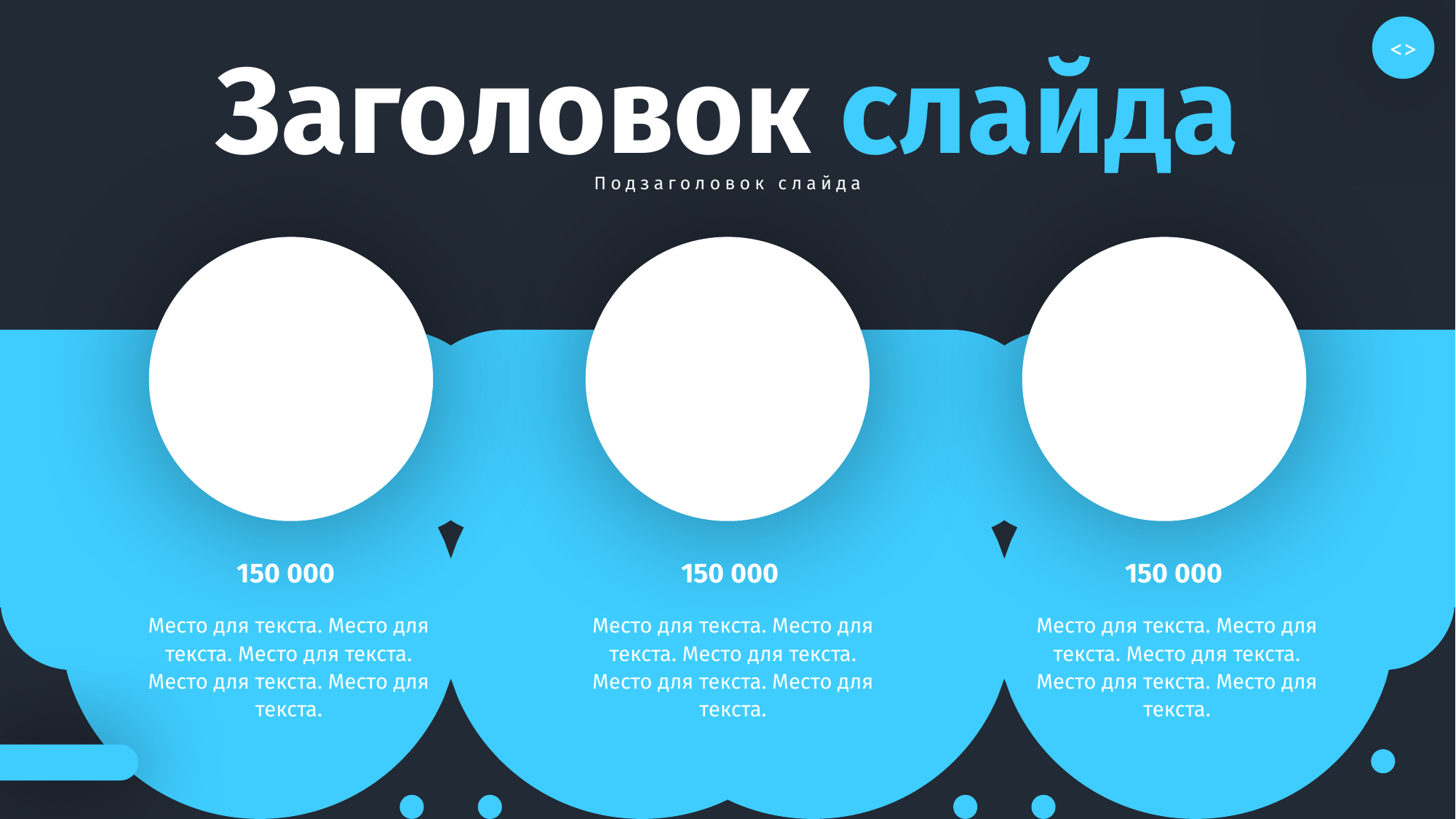

<>
Заголовок слайда
Подзаголовок слайда

150 000
150 000
150 000
Место для текста. Место для текста. Место для текста. Место для текста. Место для текста.
Место для текста. Место для текста. Место для текста. Место для текста. Место для текста.
Место для текста. Место для текста. Место для текста. Место для текста. Место для текста.